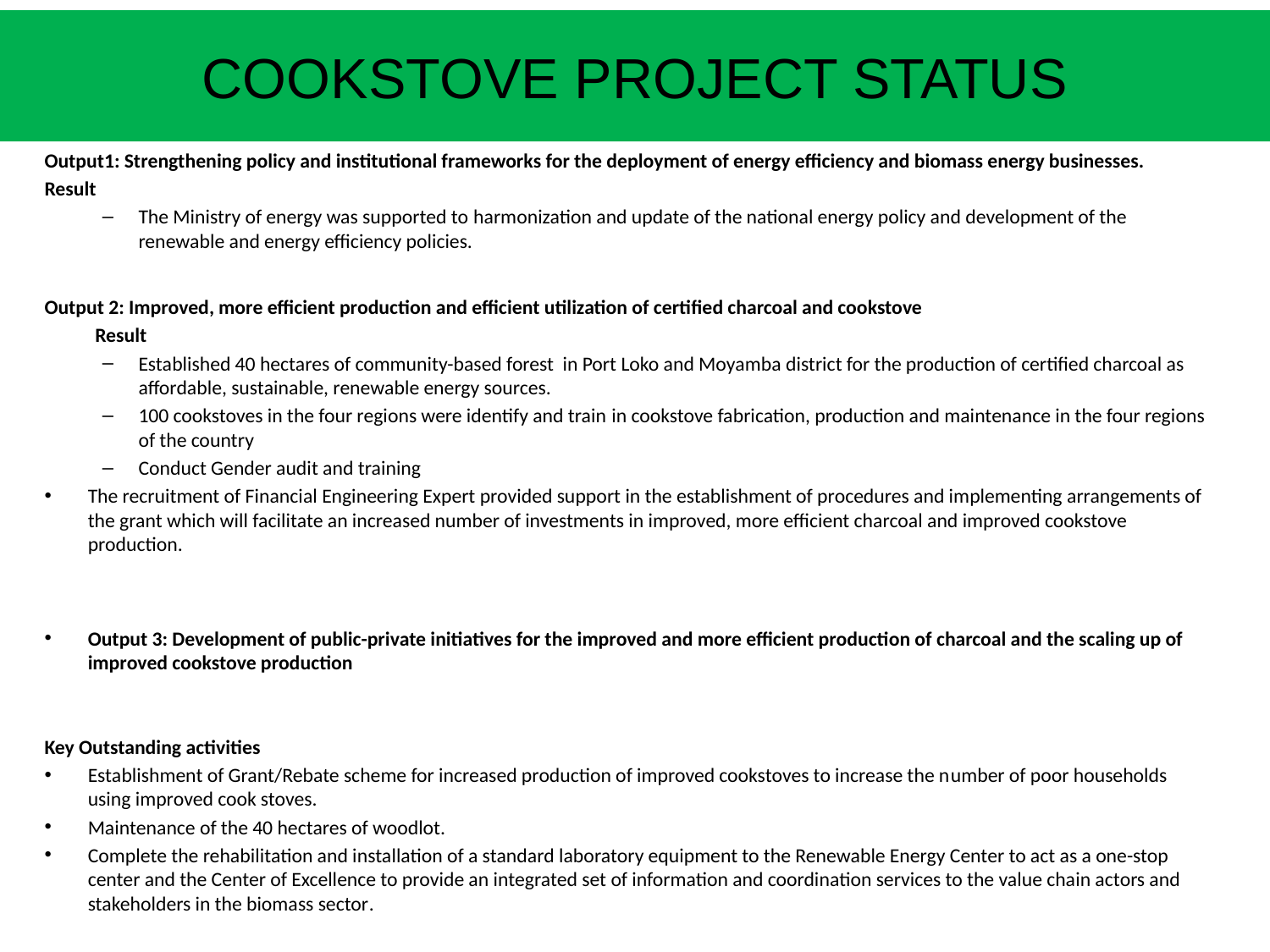

# COOKSTOVE PROJECT STATUS
Output1: Strengthening policy and institutional frameworks for the deployment of energy efficiency and biomass energy businesses.
Result
The Ministry of energy was supported to harmonization and update of the national energy policy and development of the renewable and energy efficiency policies.

Output 2: Improved, more efficient production and efficient utilization of certified charcoal and cookstove
Result
Established 40 hectares of community-based forest  in Port Loko and Moyamba district for the production of certified charcoal as affordable, sustainable, renewable energy sources.
100 cookstoves in the four regions were identify and train in cookstove fabrication, production and maintenance in the four regions of the country
Conduct Gender audit and training
The recruitment of Financial Engineering Expert provided support in the establishment of procedures and implementing arrangements of the grant which will facilitate an increased number of investments in improved, more efficient charcoal and improved cookstove production.

Output 3: Development of public-private initiatives for the improved and more efficient production of charcoal and the scaling up of improved cookstove production

Key Outstanding activities
Establishment of Grant/Rebate scheme for increased production of improved cookstoves to increase the number of poor households using improved cook stoves.
Maintenance of the 40 hectares of woodlot.
Complete the rehabilitation and installation of a standard laboratory equipment to the Renewable Energy Center to act as a one-stop center and the Center of Excellence to provide an integrated set of information and coordination services to the value chain actors and stakeholders in the biomass sector.